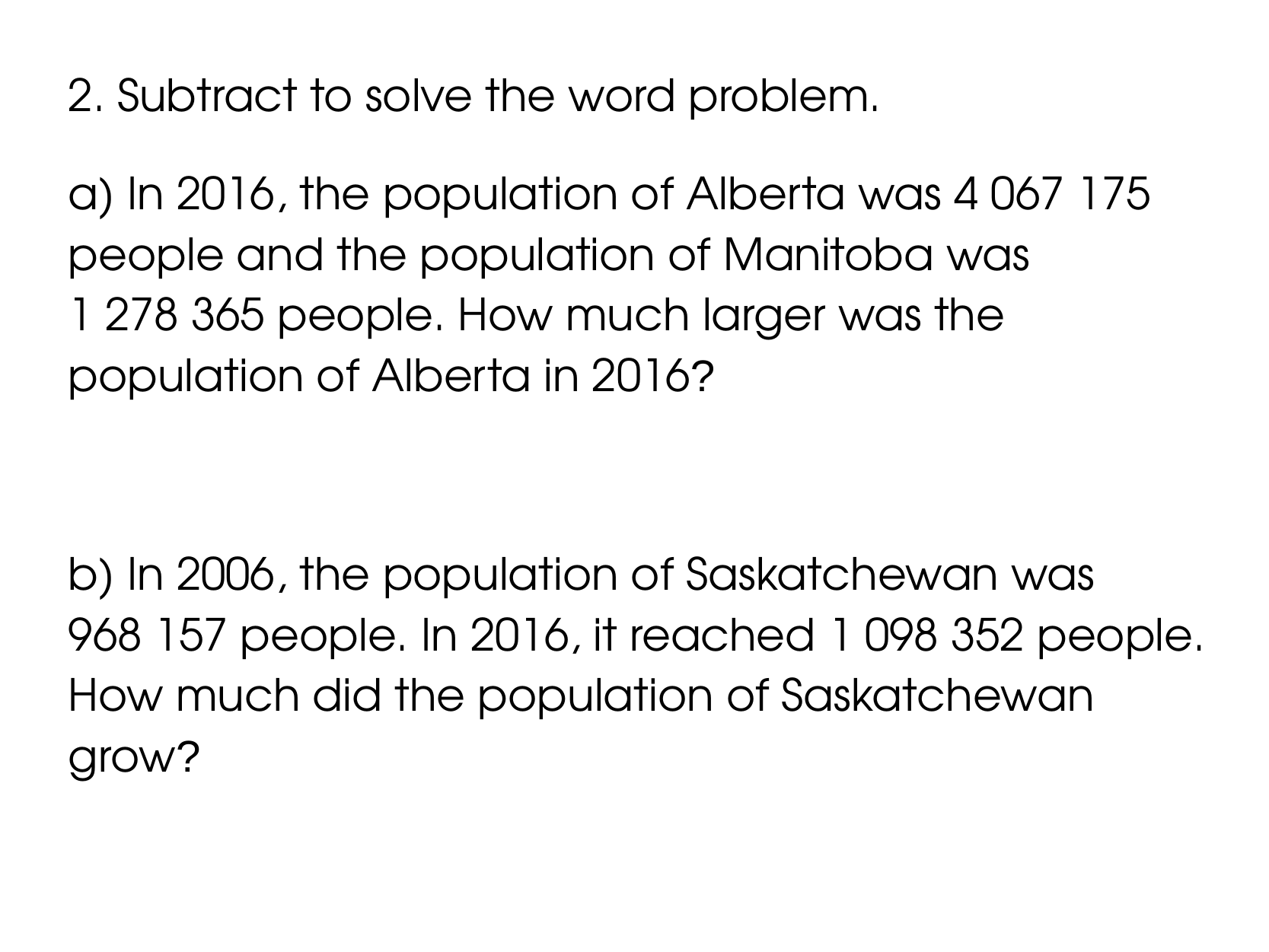

2. Subtract to solve the word problem.
a) In 2016, the population of Alberta was 4 067 175 people and the population of Manitoba was
1 278 365 people. How much larger was the population of Alberta in 2016?
b) In 2006, the population of Saskatchewan was
968 157 people. In 2016, it reached 1 098 352 people. How much did the population of Saskatchewan grow?